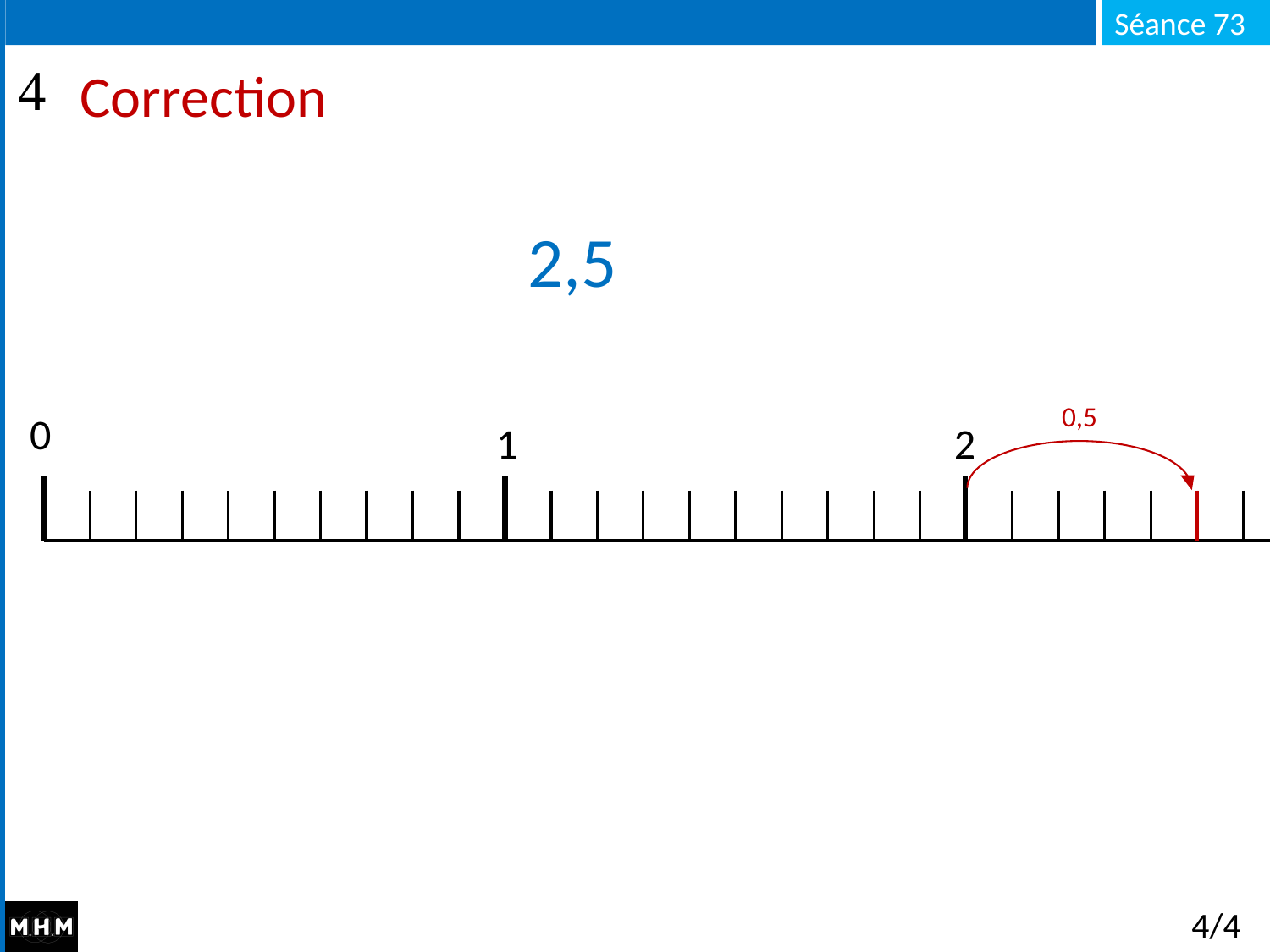

# Correction
2,5
0,5
0
2
1

4/4